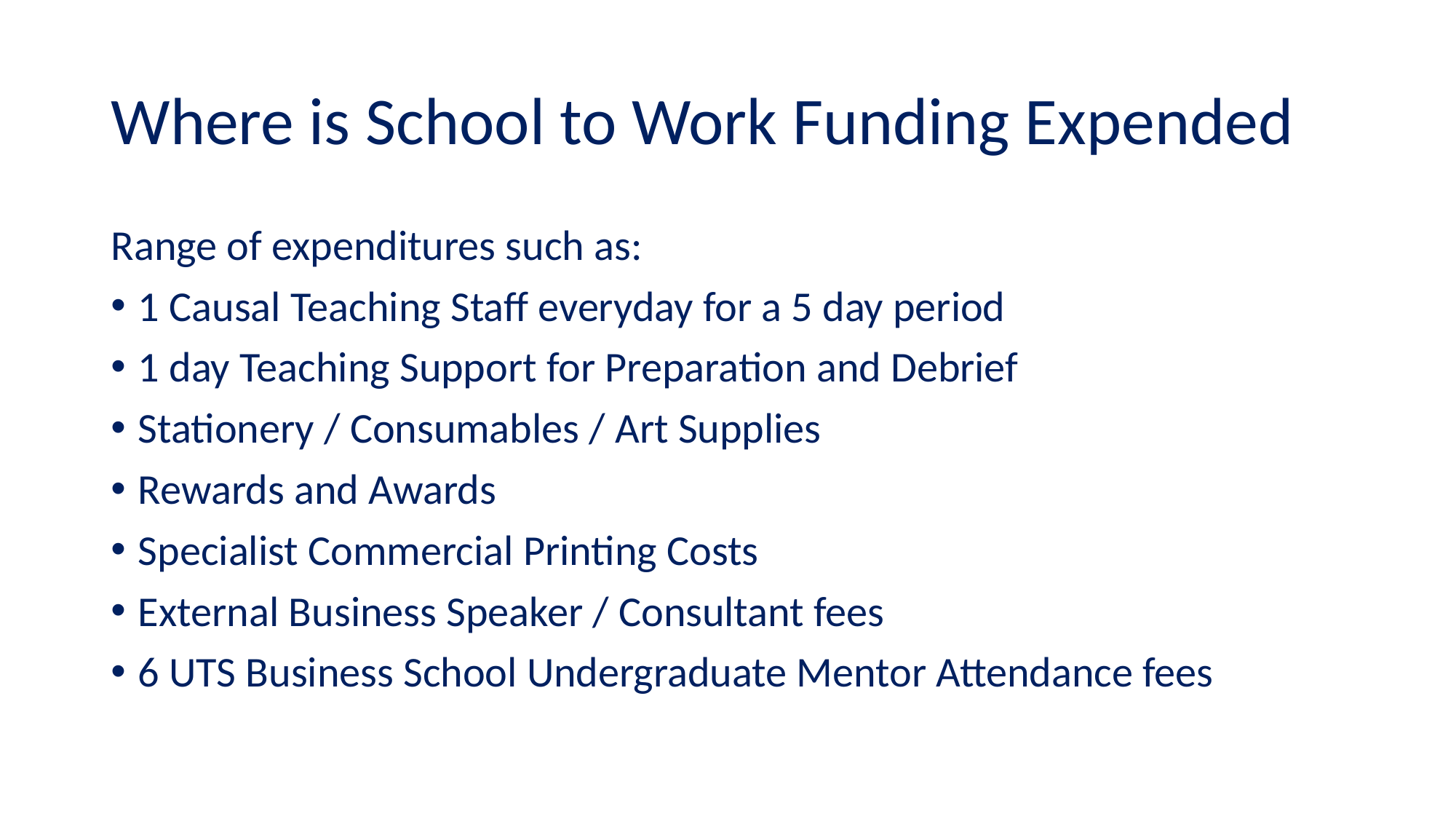

# Where is School to Work Funding Expended
Range of expenditures such as:
1 Causal Teaching Staff everyday for a 5 day period
1 day Teaching Support for Preparation and Debrief
Stationery / Consumables / Art Supplies
Rewards and Awards
Specialist Commercial Printing Costs
External Business Speaker / Consultant fees
6 UTS Business School Undergraduate Mentor Attendance fees